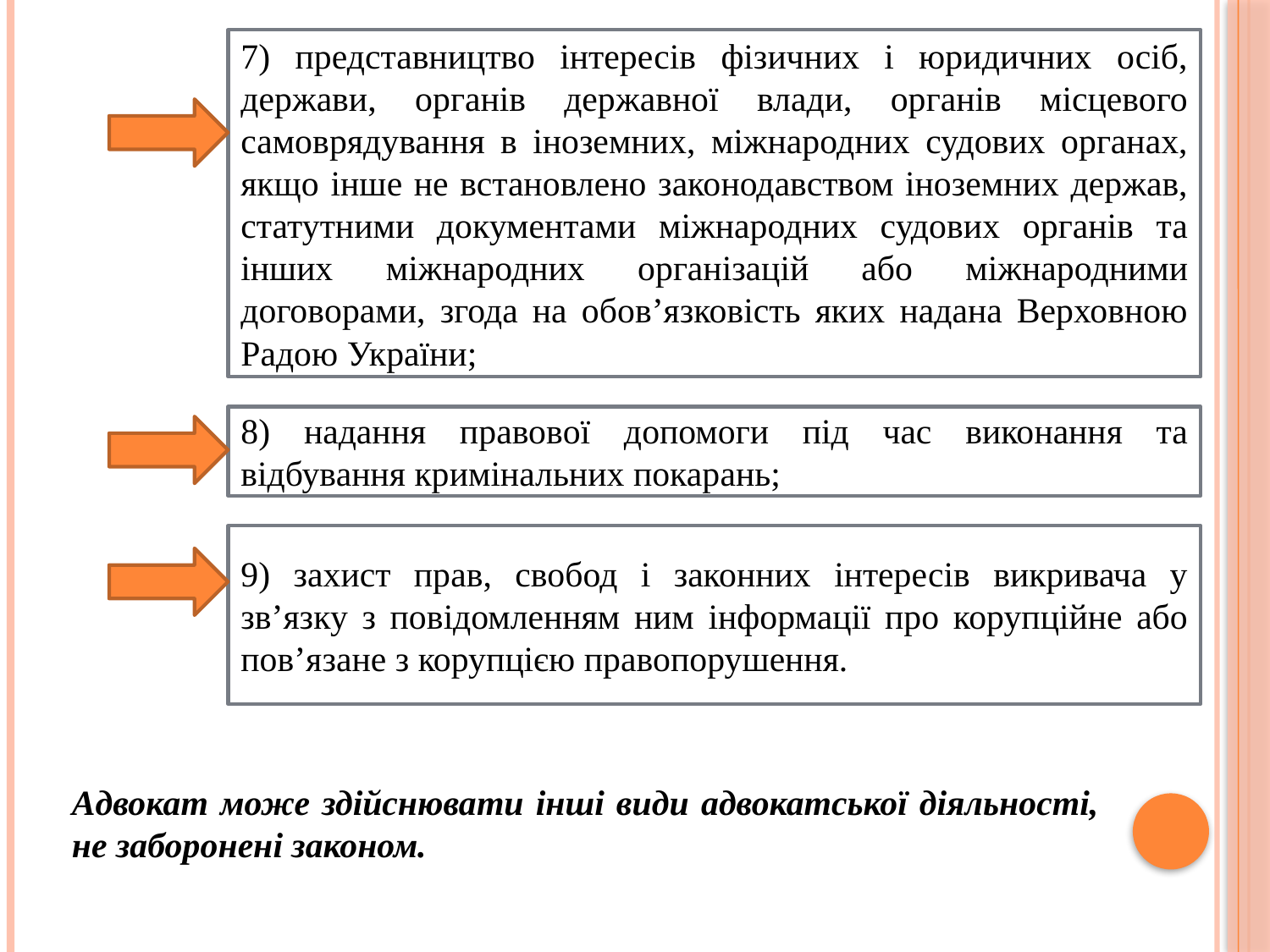

7) представництво інтересів фізичних і юридичних осіб, держави, органів державної влади, органів місцевого самоврядування в іноземних, міжнародних судових органах, якщо інше не встановлено законодавством іноземних держав, статутними документами міжнародних судових органів та інших міжнародних організацій або міжнародними договорами, згода на обов’язковість яких надана Верховною Радою України;

8) надання правової допомоги під час виконання та відбування кримінальних покарань;

9) захист прав, свобод і законних інтересів викривача у зв’язку з повідомленням ним інформації про корупційне або пов’язане з корупцією правопорушення.

Адвокат може здійснювати інші види адвокатської діяльності, не заборонені законом.